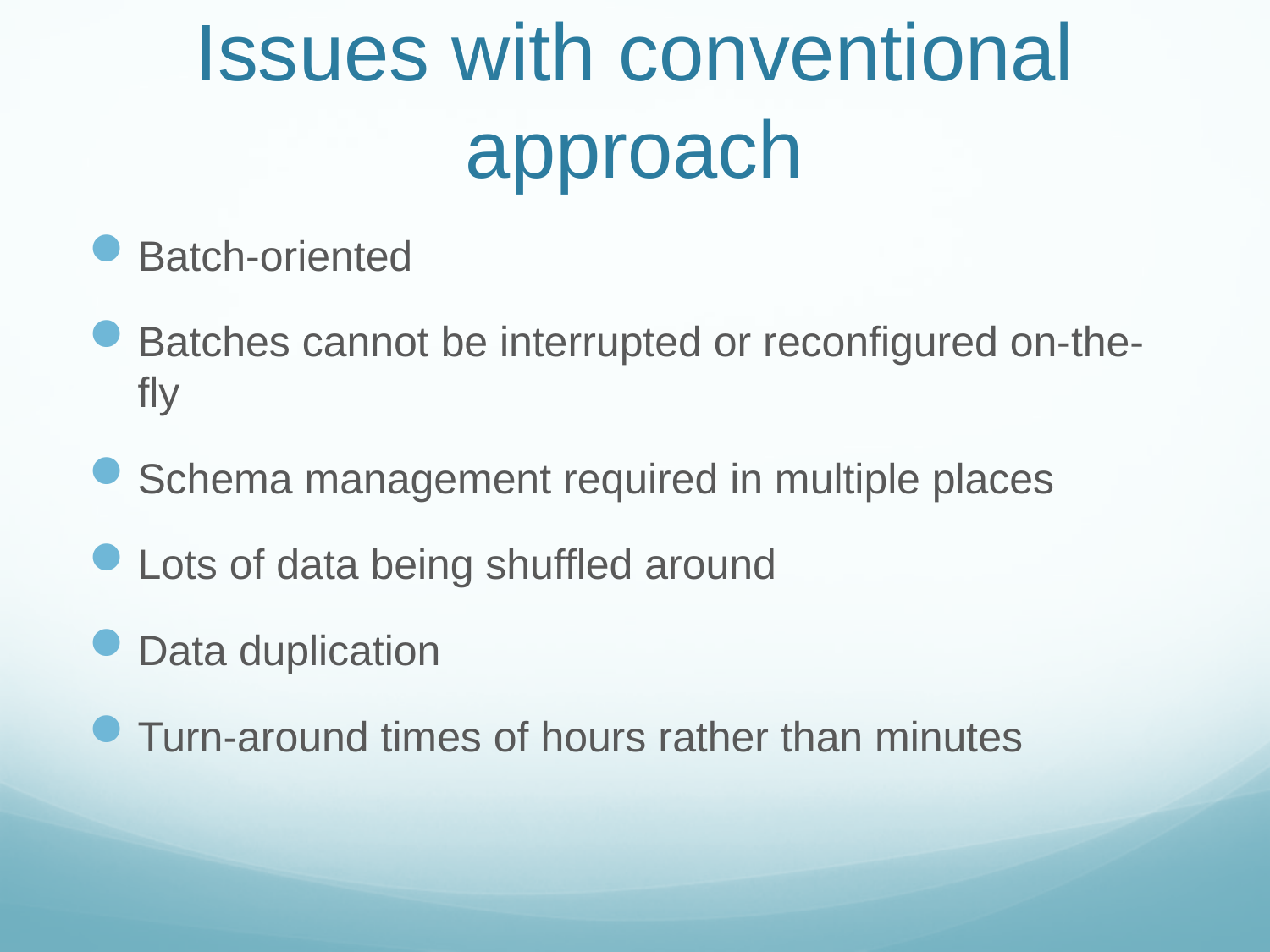

# Issues with conventional approach
Batch-oriented
Batches cannot be interrupted or reconfigured on-the-fly
Schema management required in multiple places
Lots of data being shuffled around
Data duplication
Turn-around times of hours rather than minutes